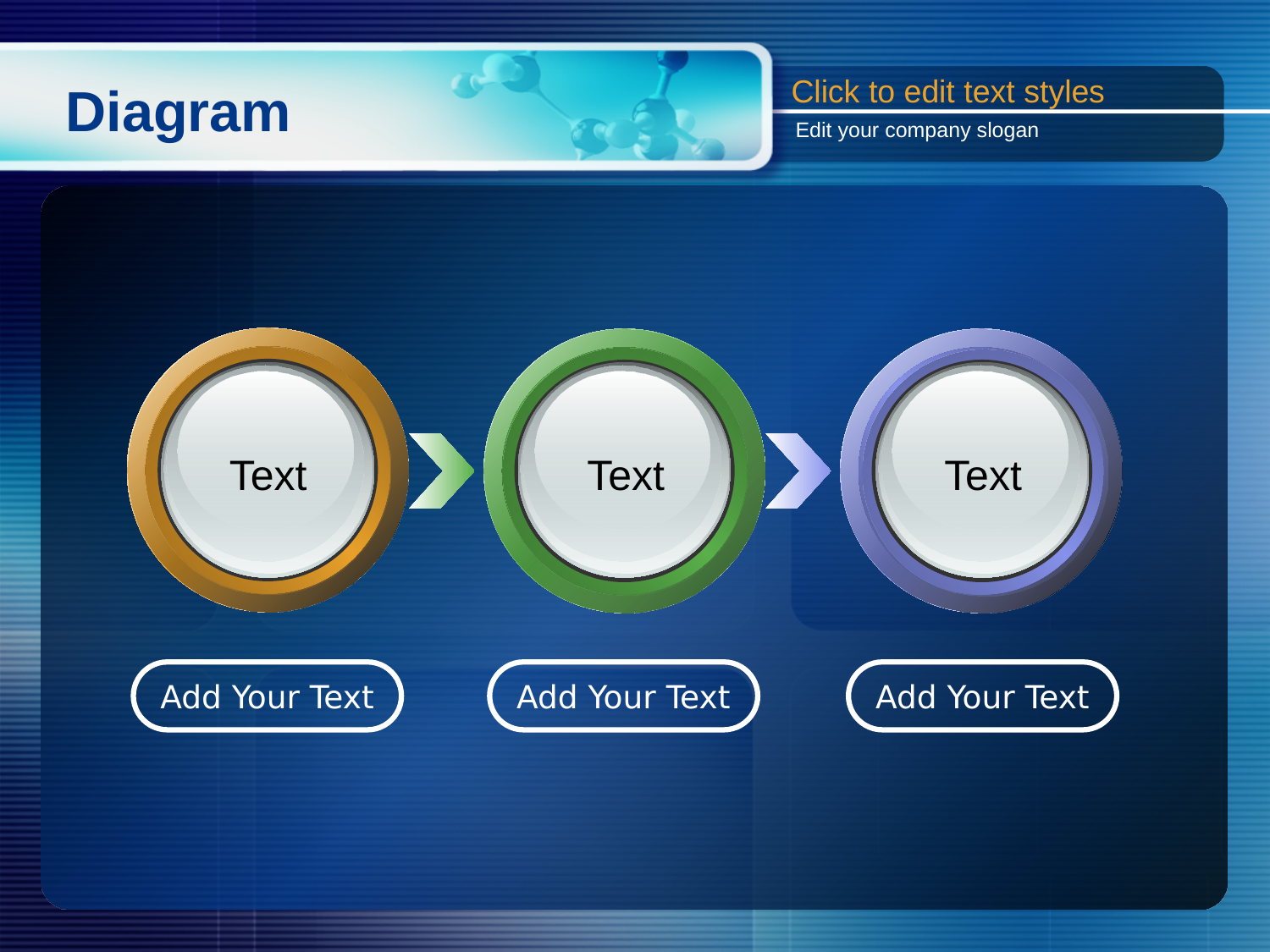

Click to edit text styles
# Diagram
Edit your company slogan

Text
Text
Text
Add Your Text
Add Your Text
Add Your Text